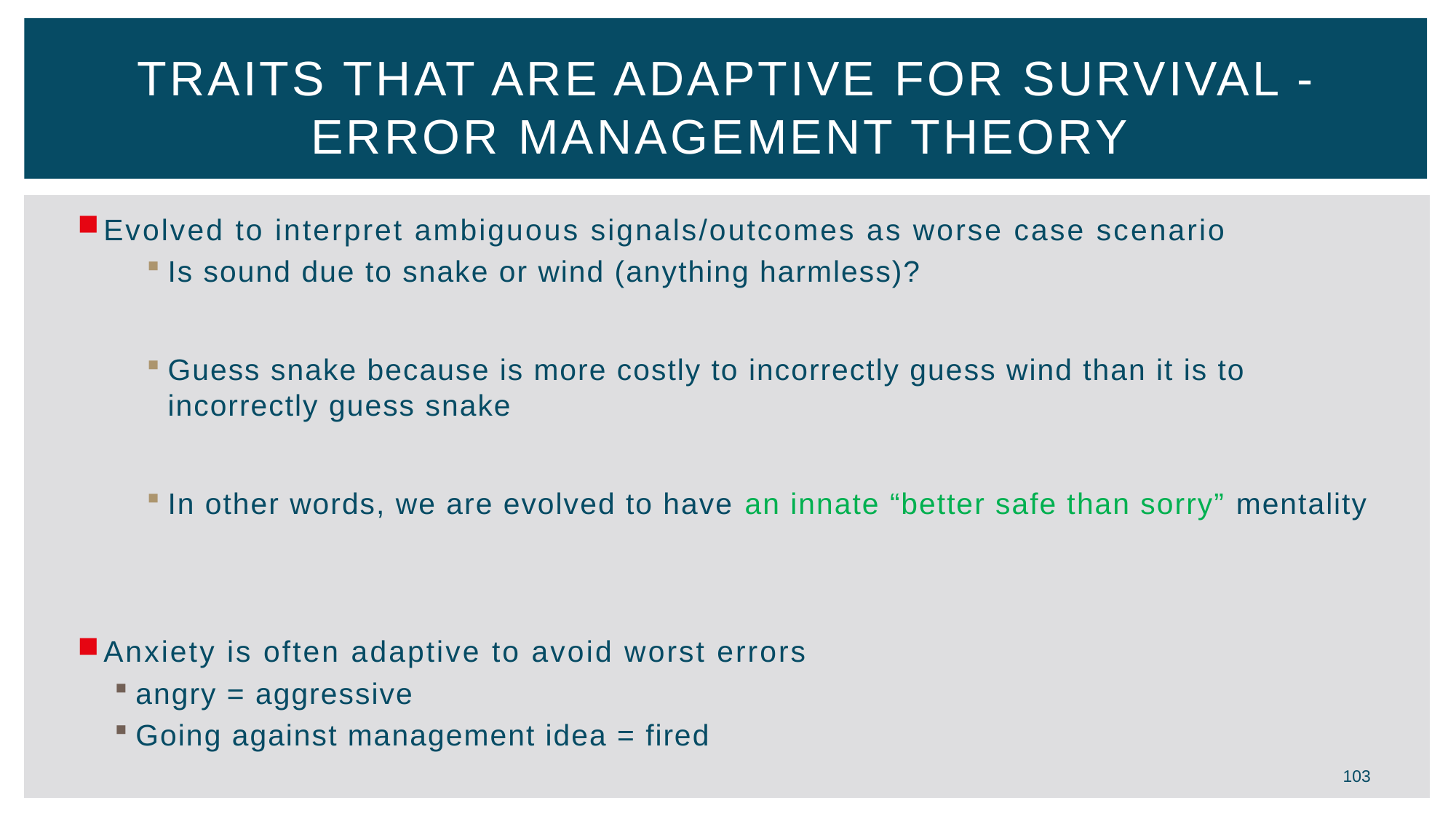

# Traits that are adaptive for survival - Error management theory
Evolved to interpret ambiguous signals/outcomes as worse case scenario
Is sound due to snake or wind (anything harmless)?

Guess snake because is more costly to incorrectly guess wind than it is to incorrectly guess snake

In other words, we are evolved to have an innate “better safe than sorry” mentality

Anxiety is often adaptive to avoid worst errors
angry = aggressive
Going against management idea = fired

103